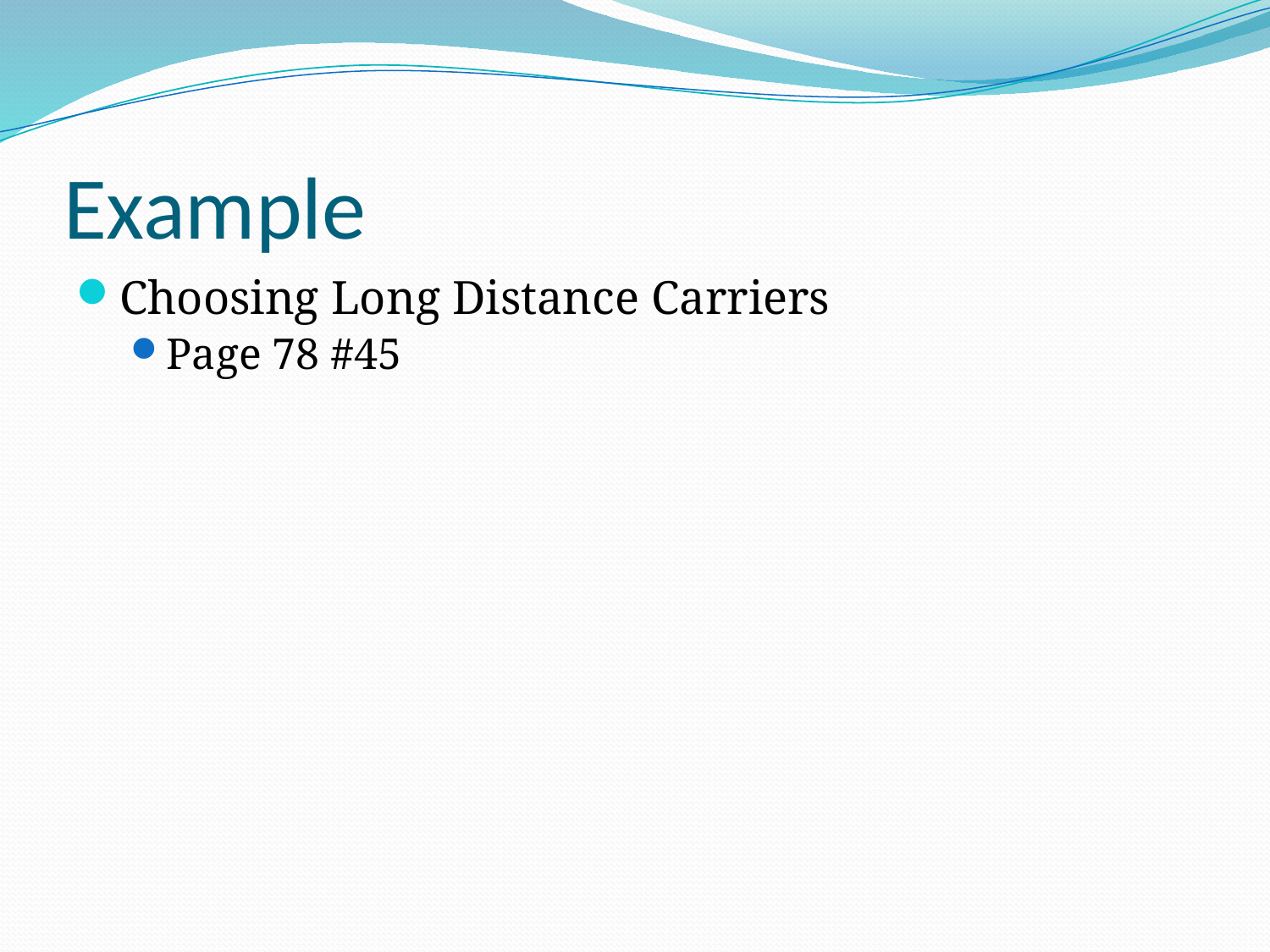

# Example
Choosing Long Distance Carriers
Page 78 #45